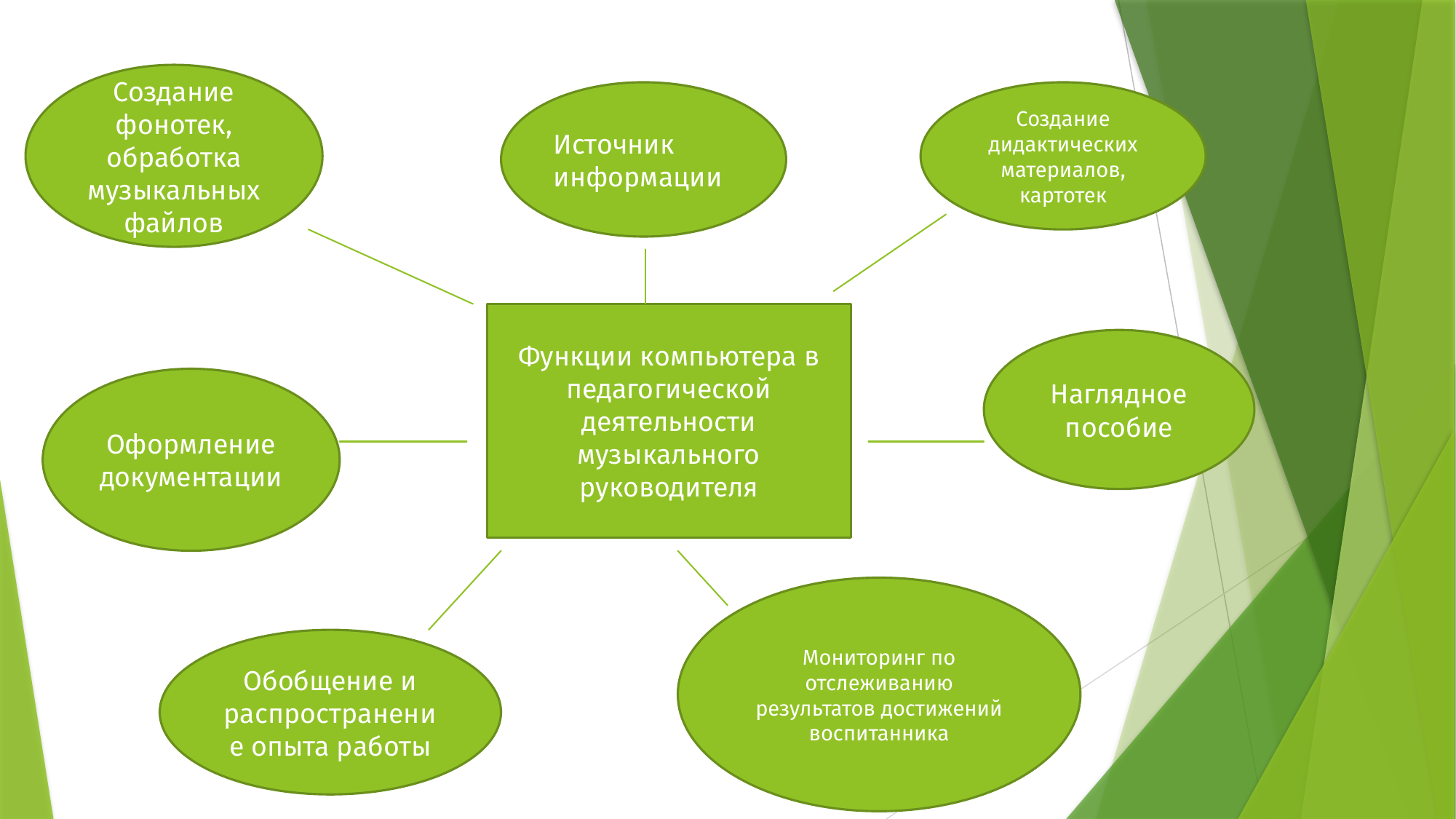

Создание фонотек, обработка музыкальных файлов
Источник информации
Создание дидактических материалов, картотек
Функции компьютера в педагогической деятельности музыкального руководителя
Наглядное пособие
Оформление документации
Мониторинг по отслеживанию результатов достижений воспитанника
Обобщение и распространение опыта работы